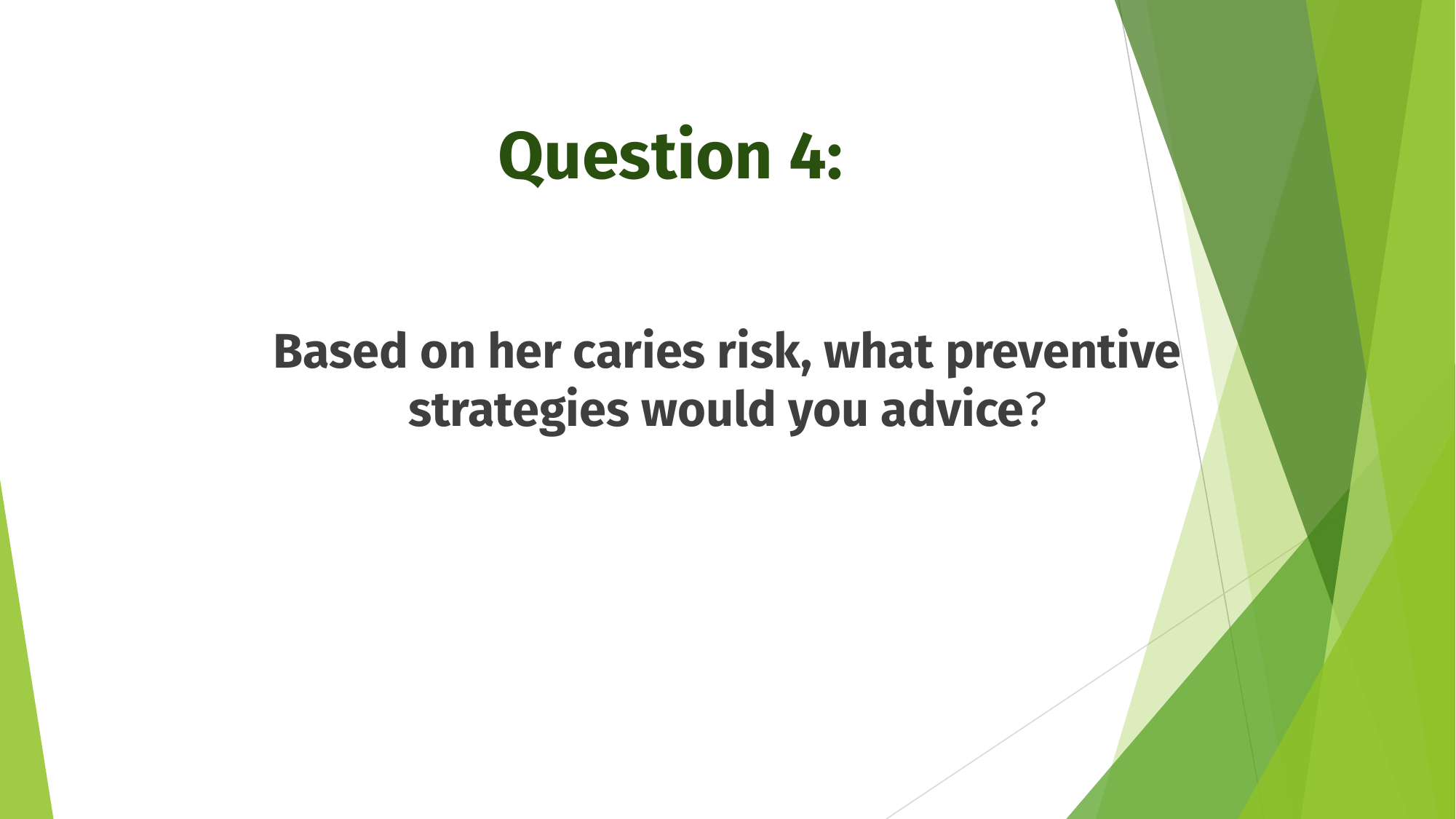

# Question 4:

Based on her caries risk, what preventive strategies would you advice?